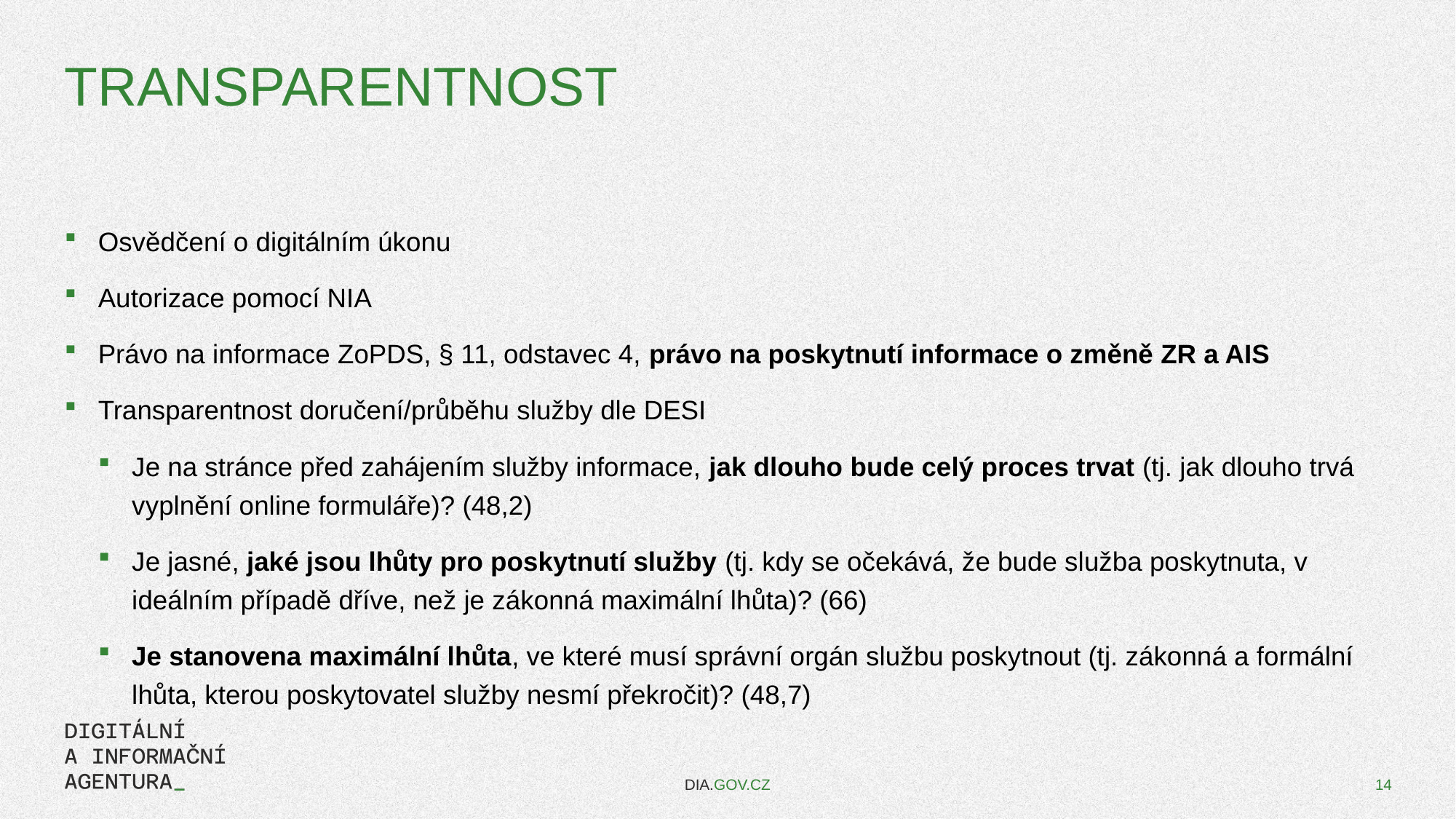

# Transparentnost
Osvědčení o digitálním úkonu
Autorizace pomocí NIA
Právo na informace ZoPDS, § 11, odstavec 4, právo na poskytnutí informace o změně ZR a AIS
Transparentnost doručení/průběhu služby dle DESI
Je na stránce před zahájením služby informace, jak dlouho bude celý proces trvat (tj. jak dlouho trvá vyplnění online formuláře)? (48,2)
Je jasné, jaké jsou lhůty pro poskytnutí služby (tj. kdy se očekává, že bude služba poskytnuta, v ideálním případě dříve, než je zákonná maximální lhůta)? (66)
Je stanovena maximální lhůta, ve které musí správní orgán službu poskytnout (tj. zákonná a formální lhůta, kterou poskytovatel služby nesmí překročit)? (48,7)

DIA.GOV.CZ
14